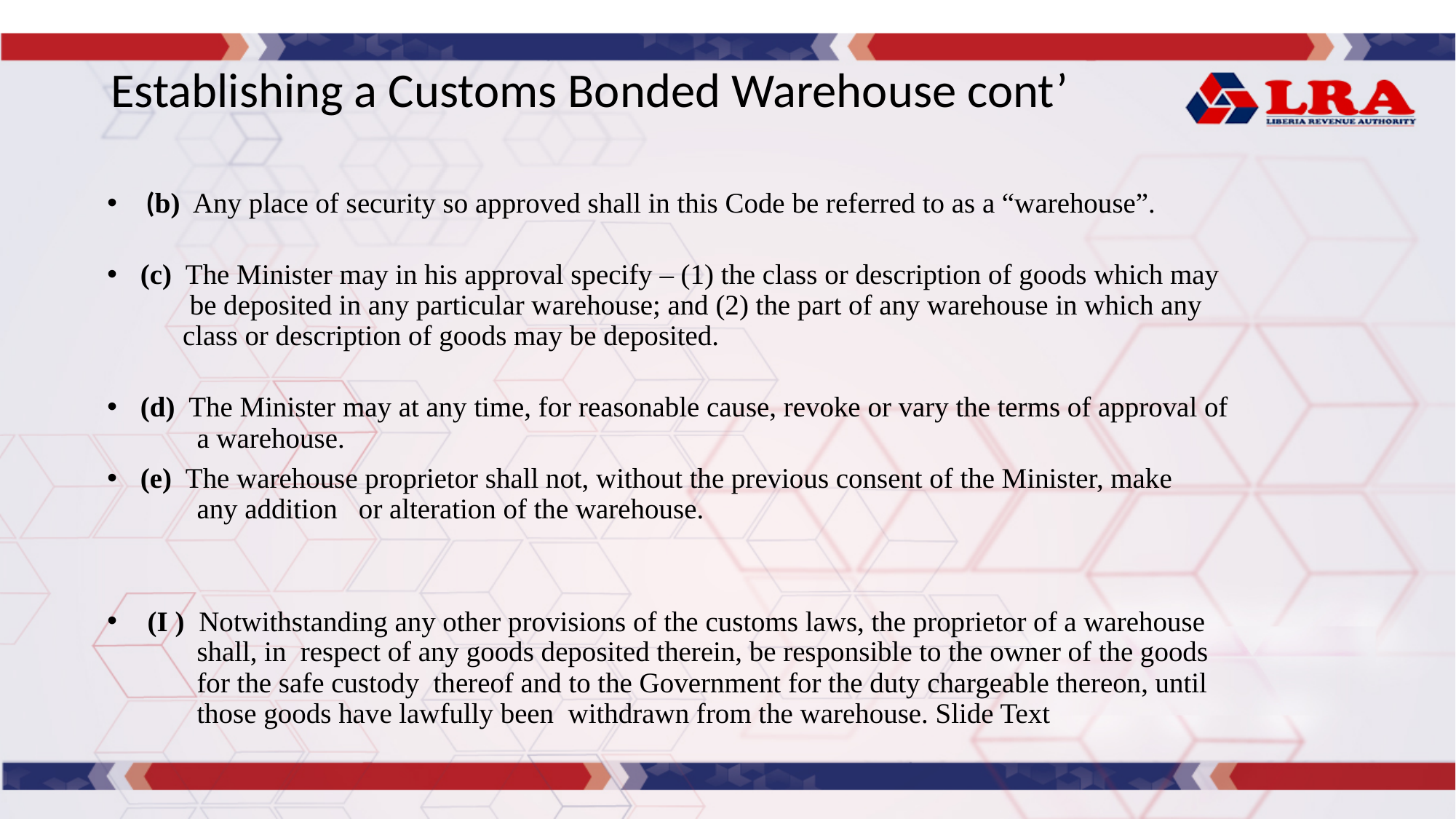

# Establishing a Customs Bonded Warehouse cont’

  (b)  Any place of security so approved shall in this Code be referred to as a “warehouse”.
 (c)  The Minister may in his approval specify – (1) the class or description of goods which may
        be deposited in any particular warehouse; and (2) the part of any warehouse in which any
       class or description of goods may be deposited.
 (d)  The Minister may at any time, for reasonable cause, revoke or vary the terms of approval of
         a warehouse.
 (e)  The warehouse proprietor shall not, without the previous consent of the Minister, make
         any addition   or alteration of the warehouse.

  (I )  Notwithstanding any other provisions of the customs laws, the proprietor of a warehouse
         shall, in  respect of any goods deposited therein, be responsible to the owner of the goods
         for the safe custody  thereof and to the Government for the duty chargeable thereon, until
         those goods have lawfully been  withdrawn from the warehouse. Slide Text